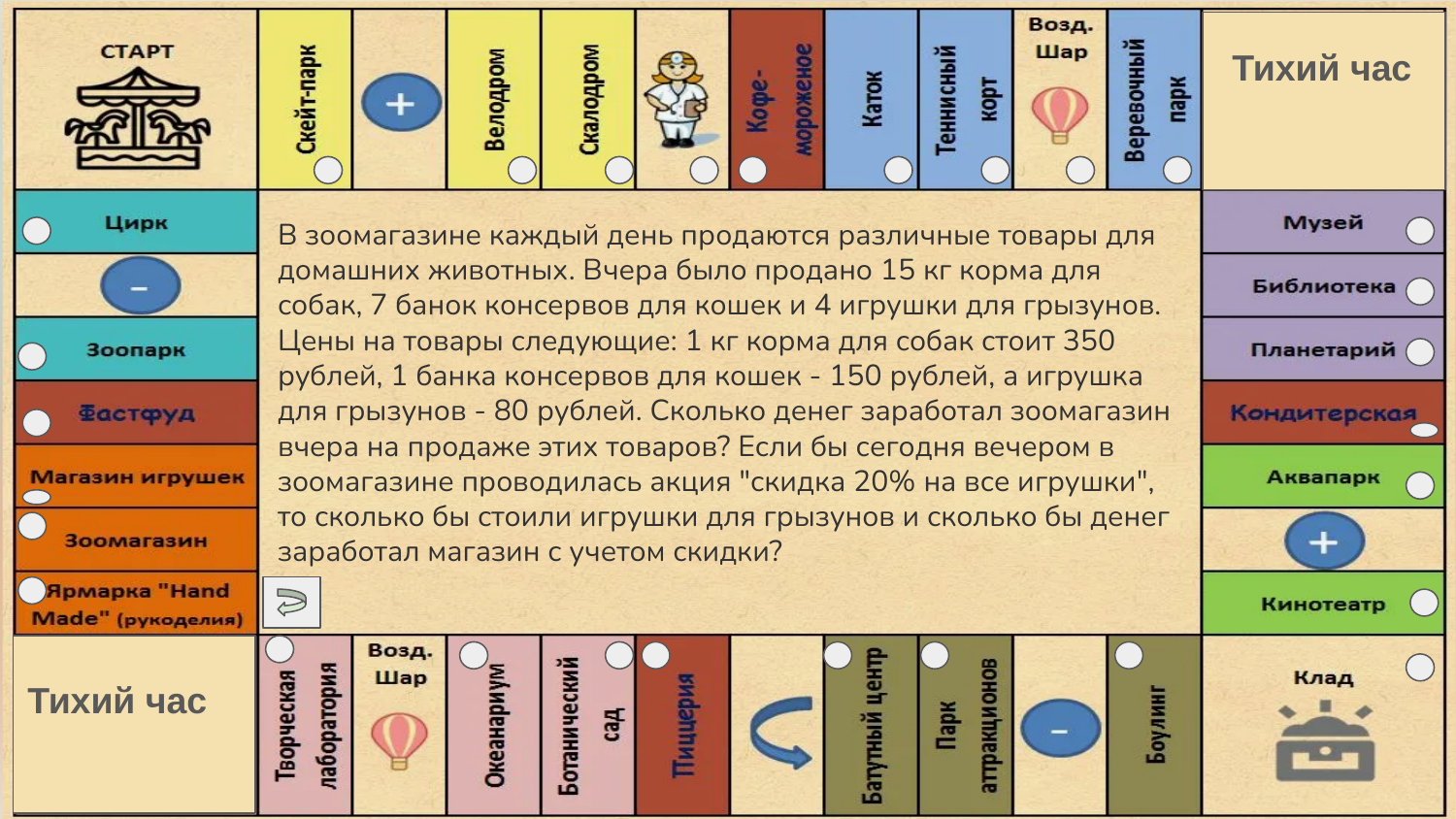

Тихий час

В зоомагазине каждый день продаются различные товары для домашних животных. Вчера было продано 15 кг корма для собак, 7 банок консервов для кошек и 4 игрушки для грызунов. Цены на товары следующие: 1 кг корма для собак стоит 350 рублей, 1 банка консервов для кошек - 150 рублей, а игрушка для грызунов - 80 рублей. Сколько денег заработал зоомагазин вчера на продаже этих товаров? Если бы сегодня вечером в зоомагазине проводилась акция "скидка 20% на все игрушки", то сколько бы стоили игрушки для грызунов и сколько бы денег заработал магазин с учетом скидки?

Тихий час